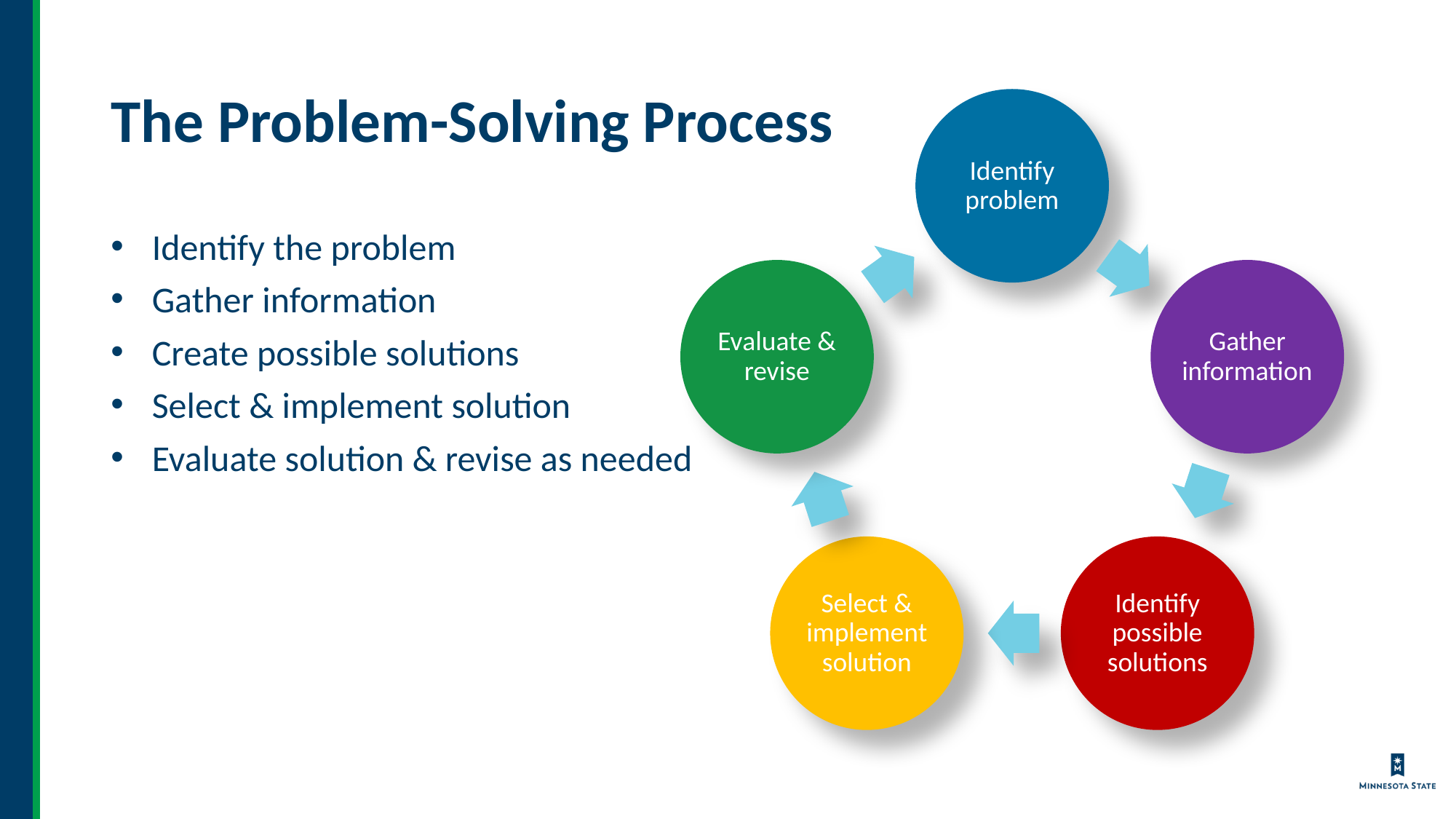

# The Problem-Solving Process
Identify problem

Gather information

Identify possible solutions

Select & implement solution

Evaluate & revise

Identify the problem
Gather information
Create possible solutions
Select & implement solution
Evaluate solution & revise as needed